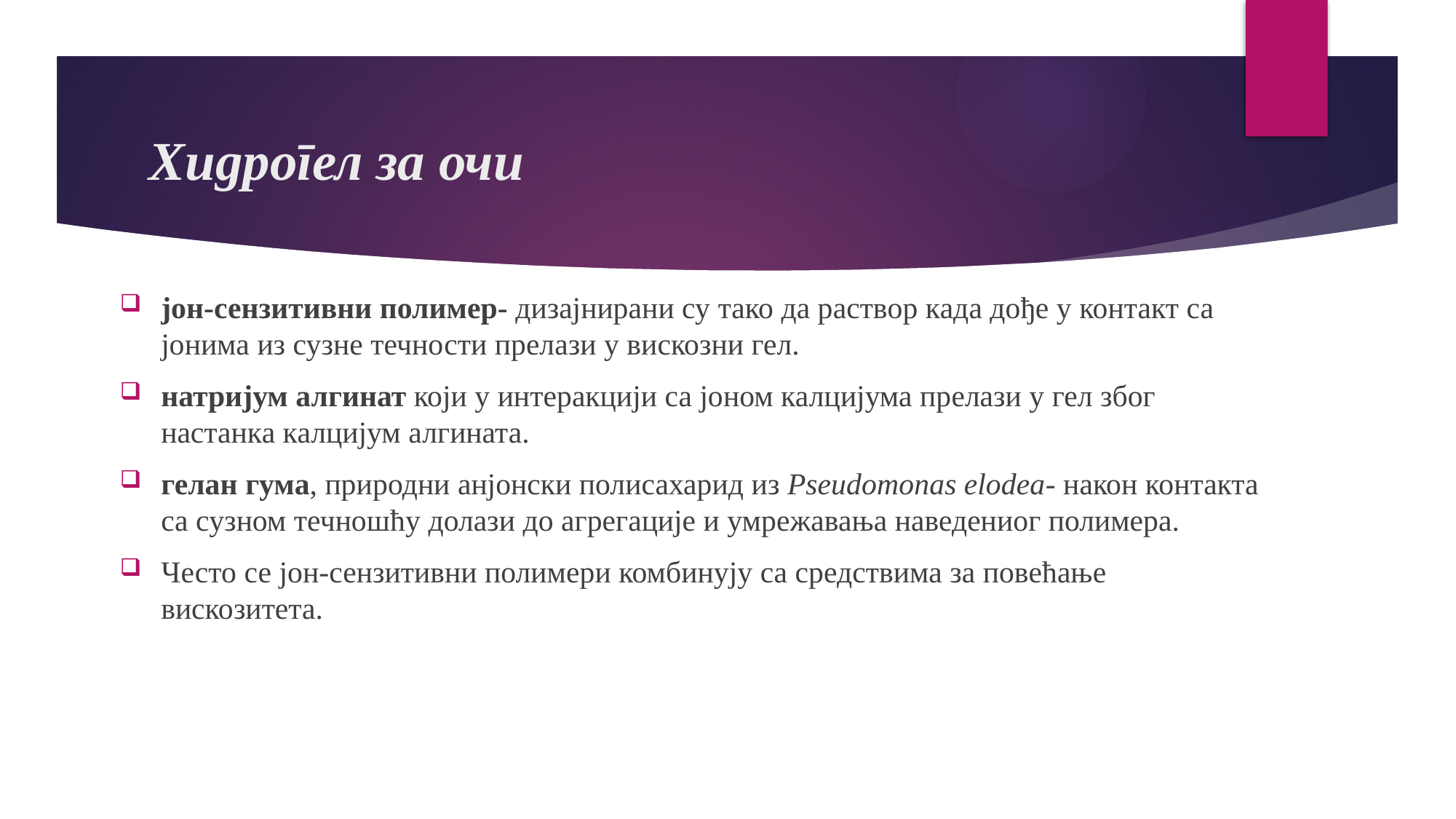

# Хидрогел за очи
јон-сензитивни полимер- дизајнирани су тако да раствор када дође у контакт са јонима из сузне течности прелази у вискозни гел.
натријум алгинат који у интеракцији са јоном калцијума прелази у гел због настанка калцијум алгината.
гелан гума, природни анјонски полисахарид из Pseudomonas elodea- након контакта са сузном течношћу долази до агрегације и умрежавања наведениог полимера.
Често се јон-сензитивни полимери комбинују са средствима за повећање вискозитета.